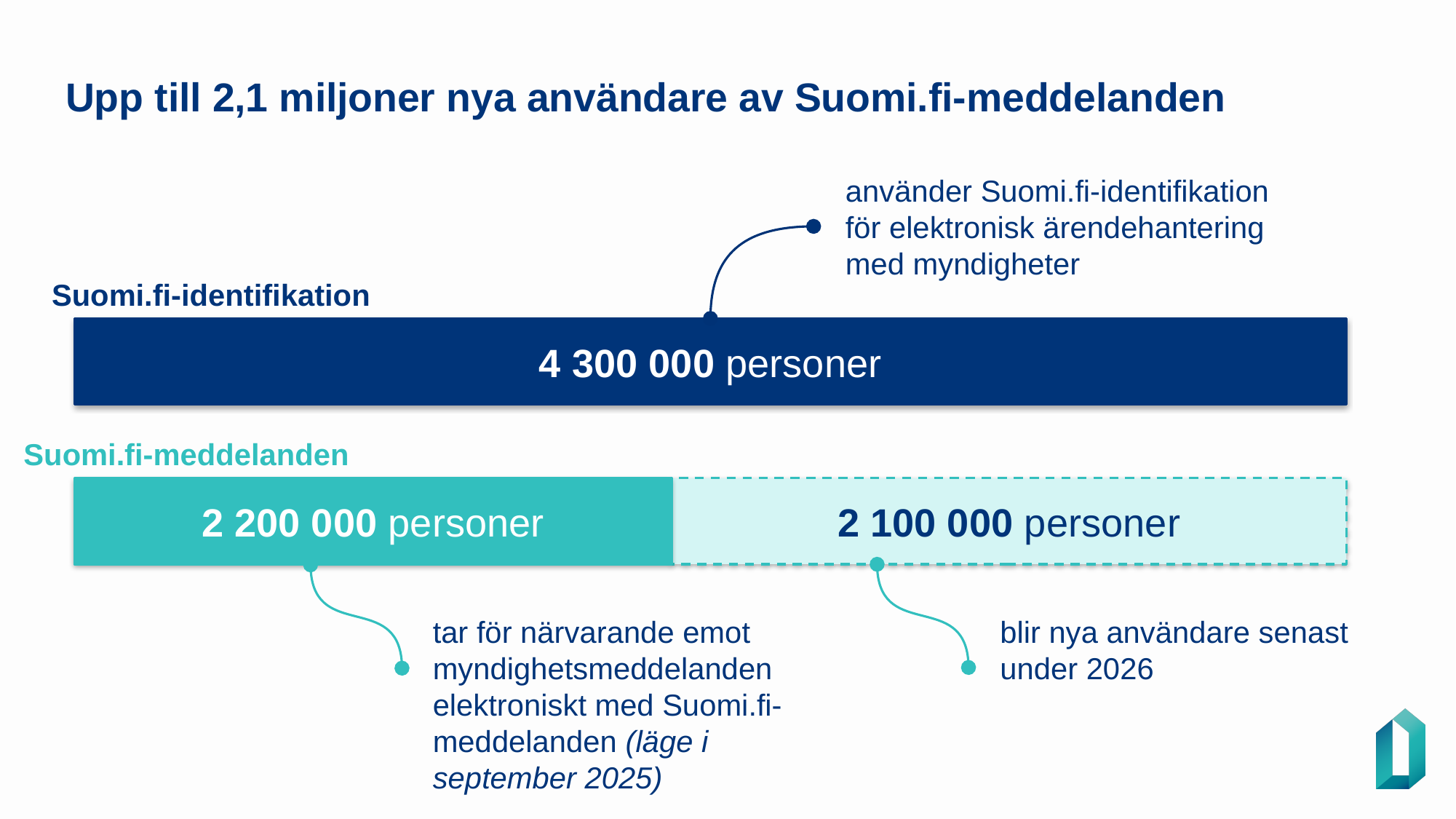

# Upp till 2,1 miljoner nya användare av Suomi.fi-meddelanden
använder Suomi.fi-identifikation för elektronisk ärendehantering med myndigheter
Suomi.fi-identifikation
4 300 000 personer
Suomi.fi-meddelanden
2 200 000 personer
2 100 000 personer
tar för närvarande emot myndighetsmeddelanden elektroniskt med Suomi.fi-meddelanden (läge i september 2025)
blir nya användare senast under 2026